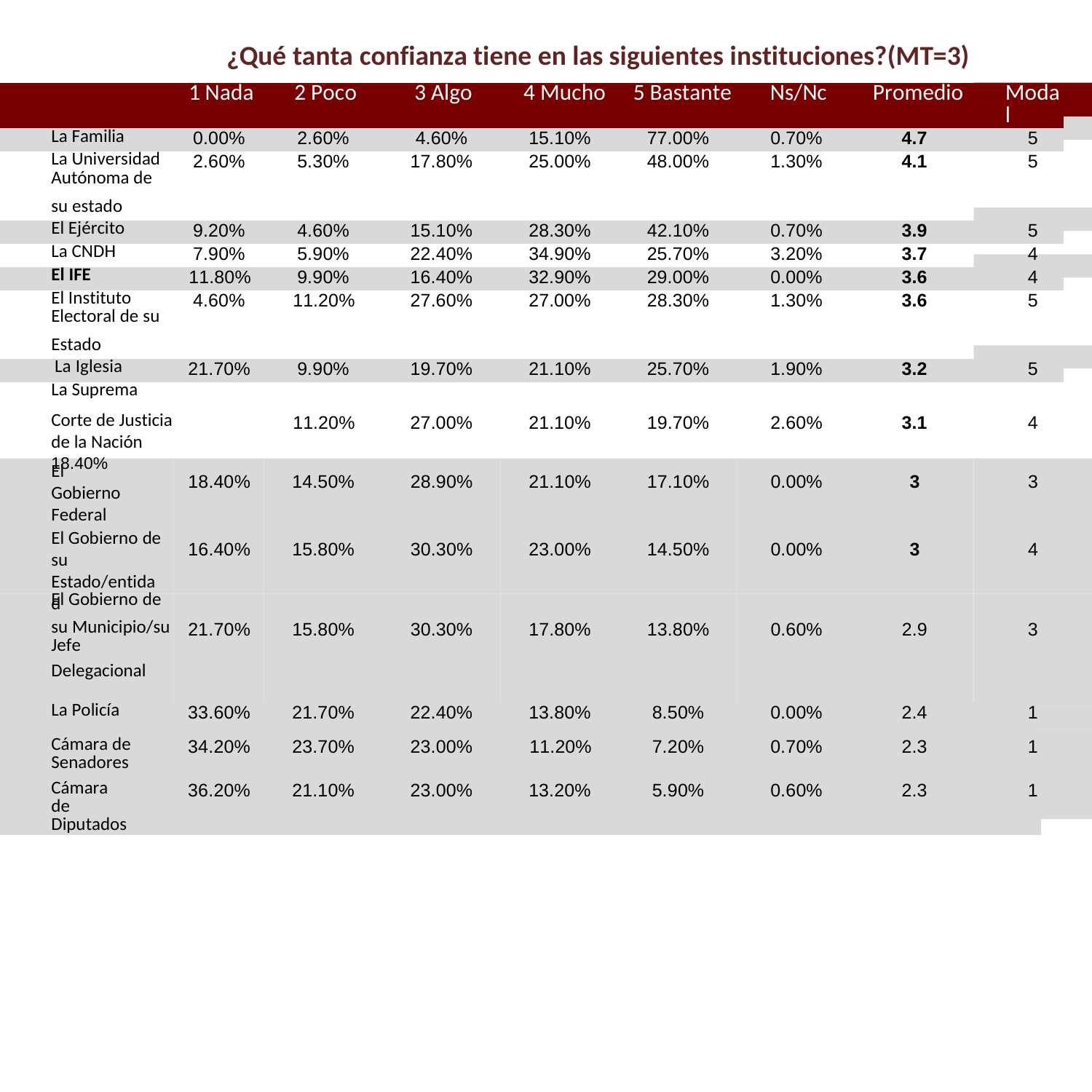

# ¿Qué tanta confianza tiene en las siguientes instituciones?(MT=3)
|  | 1 Nada | 2 Poco | 3 Algo | 4 Mucho | 5 Bastante | Ns/Nc | Promedio | Modal |
| --- | --- | --- | --- | --- | --- | --- | --- | --- |
| La Familia | 0.00% | 2.60% | 4.60% | 15.10% | 77.00% | 0.70% | 4.7 | 5 |
| La Universidad Autónoma de | 2.60% | 5.30% | 17.80% | 25.00% | 48.00% | 1.30% | 4.1 | 5 |
| su estado |  |  |  |  |  |  |  |  |
| El Ejército | 9.20% | 4.60% | 15.10% | 28.30% | 42.10% | 0.70% | 3.9 | 5 |
| La CNDH | 7.90% | 5.90% | 22.40% | 34.90% | 25.70% | 3.20% | 3.7 | 4 |
| El IFE | 11.80% | 9.90% | 16.40% | 32.90% | 29.00% | 0.00% | 3.6 | 4 |
| El Instituto Electoral de su | 4.60% | 11.20% | 27.60% | 27.00% | 28.30% | 1.30% | 3.6 | 5 |
| Estado |  |  |  |  |  |  |  |  |
| La Iglesia | 21.70% | 9.90% | 19.70% | 21.10% | 25.70% | 1.90% | 3.2 | 5 |
| La Suprema |  |  |  |  |  |  |  |  |
| Corte de Justicia de la Nación 18.40% |  | 11.20% | 27.00% | 21.10% | 19.70% | 2.60% | 3.1 | 4 |

El Gobierno Federal
El Gobierno de su Estado/entidad
18.40%
14.50%
28.90%
21.10%
17.10%
0.00%
3
3

16.40%
15.80%
30.30%
23.00%
14.50%
0.00%
3
4
| El Gobierno de |  |  |  |  |  |  |  |  |
| --- | --- | --- | --- | --- | --- | --- | --- | --- |
| su Municipio/su Jefe | 21.70% | 15.80% | 30.30% | 17.80% | 13.80% | 0.60% | 2.9 | 3 |
| Delegacional |  |  |  |  |  |  |  |  |

| La Policía | 33.60% | 21.70% | 22.40% | 13.80% | 8.50% | 0.00% | 2.4 | 1 |
| --- | --- | --- | --- | --- | --- | --- | --- | --- |
| Cámara de Senadores | 34.20% | 23.70% | 23.00% | 11.20% | 7.20% | 0.70% | 2.3 | 1 |
| Cámara de Diputados | 36.20% | 21.10% | 23.00% | 13.20% | 5.90% | 0.60% | 2.3 | 1 |

15